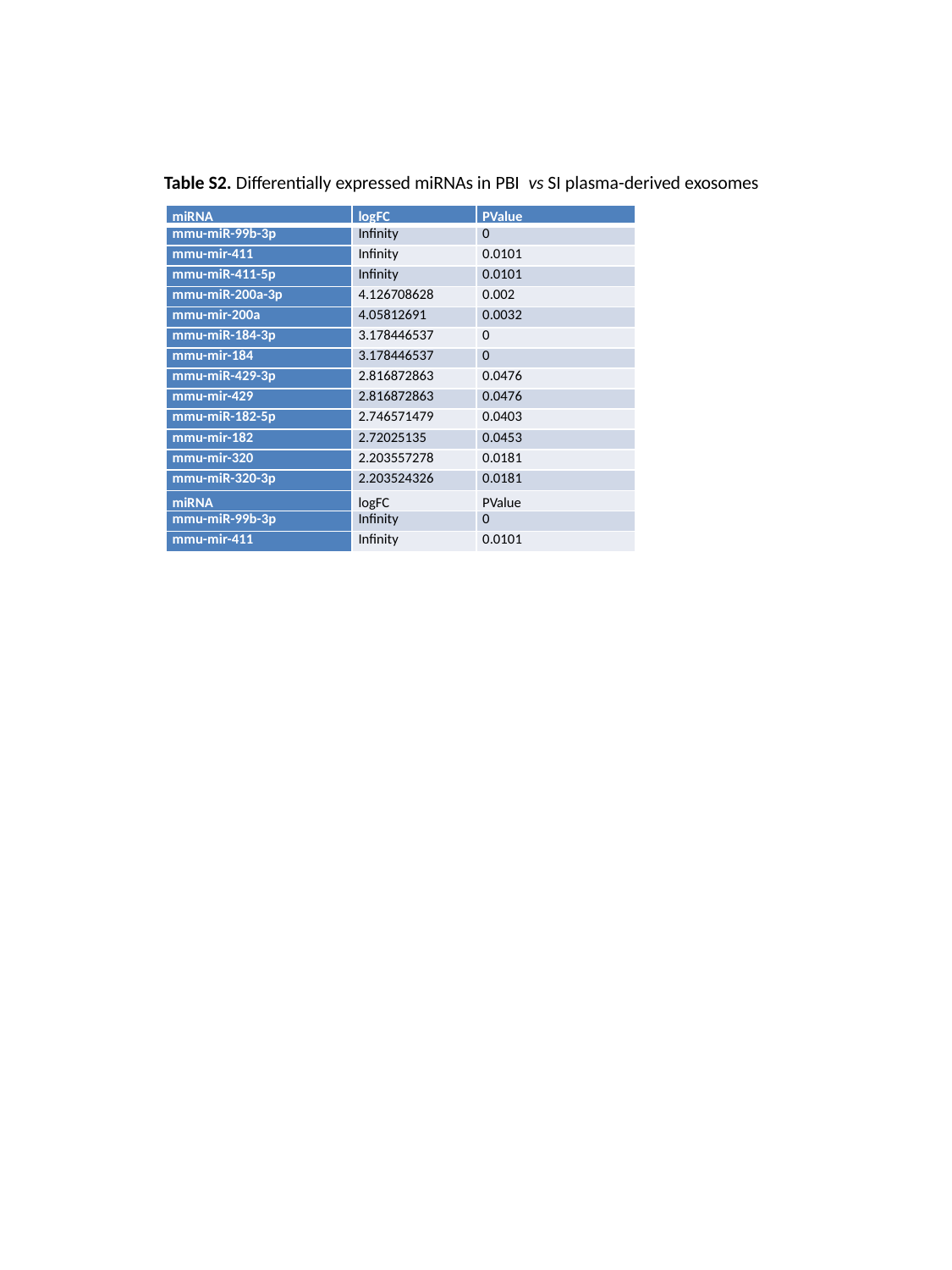

Table S2. Differentially expressed miRNAs in PBI  vs SI plasma-derived exosomes
| miRNA | logFC | PValue |
| --- | --- | --- |
| mmu-miR-99b-3p | Infinity | 0 |
| mmu-mir-411 | Infinity | 0.0101 |
| mmu-miR-411-5p | Infinity | 0.0101 |
| mmu-miR-200a-3p | 4.126708628 | 0.002 |
| mmu-mir-200a | 4.05812691 | 0.0032 |
| mmu-miR-184-3p | 3.178446537 | 0 |
| mmu-mir-184 | 3.178446537 | 0 |
| mmu-miR-429-3p | 2.816872863 | 0.0476 |
| mmu-mir-429 | 2.816872863 | 0.0476 |
| mmu-miR-182-5p | 2.746571479 | 0.0403 |
| mmu-mir-182 | 2.72025135 | 0.0453 |
| mmu-mir-320 | 2.203557278 | 0.0181 |
| mmu-miR-320-3p | 2.203524326 | 0.0181 |
| miRNA | logFC | PValue |
| mmu-miR-99b-3p | Infinity | 0 |
| mmu-mir-411 | Infinity | 0.0101 |